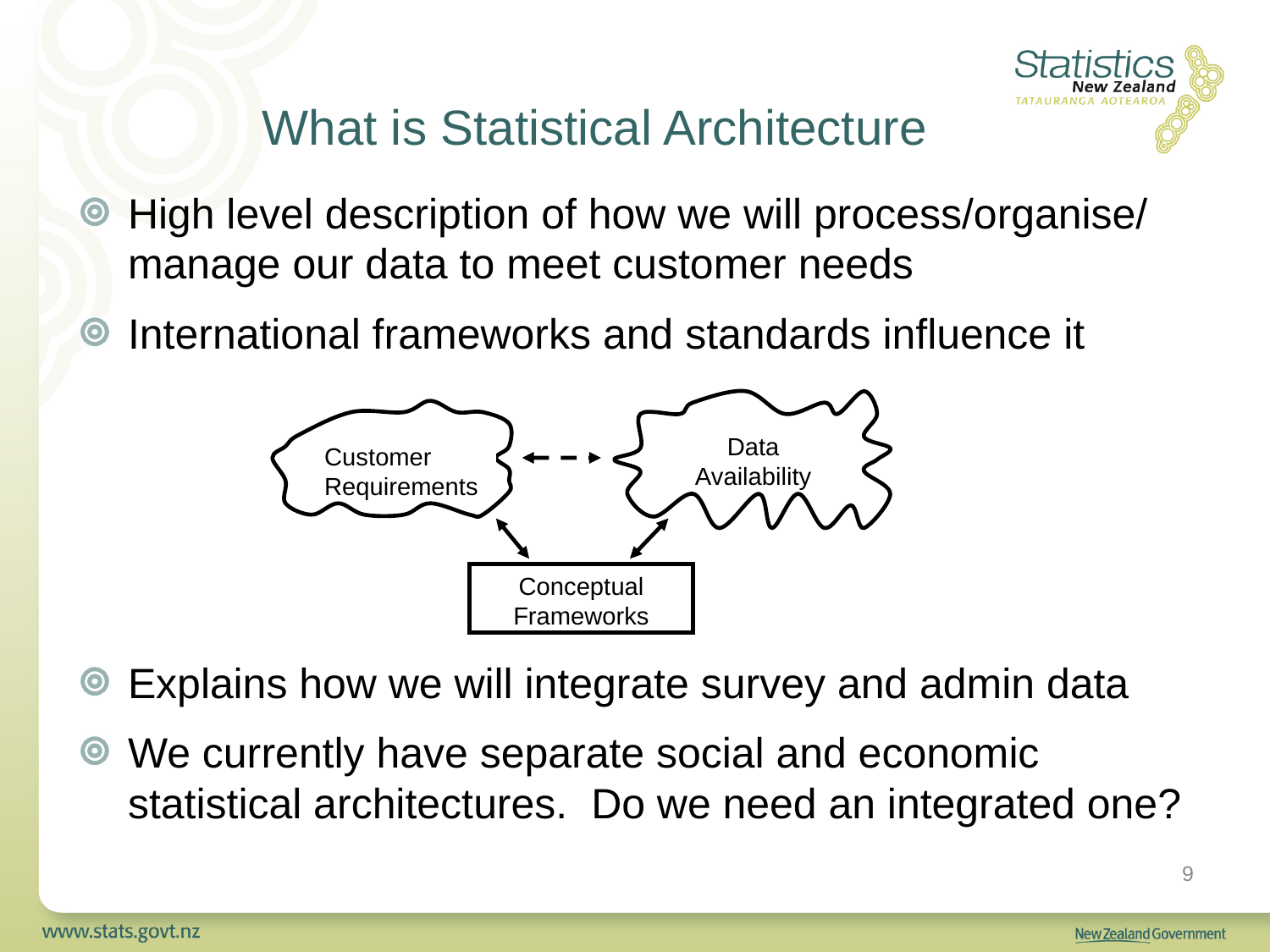

What is Statistical Architecture
High level description of how we will process/organise/ manage our data to meet customer needs
International frameworks and standards influence it

Explains how we will integrate survey and admin data
We currently have separate social and economic statistical architectures.  Do we need an integrated one?

Customer Requirements
Data Availability

Conceptual Frameworks

9